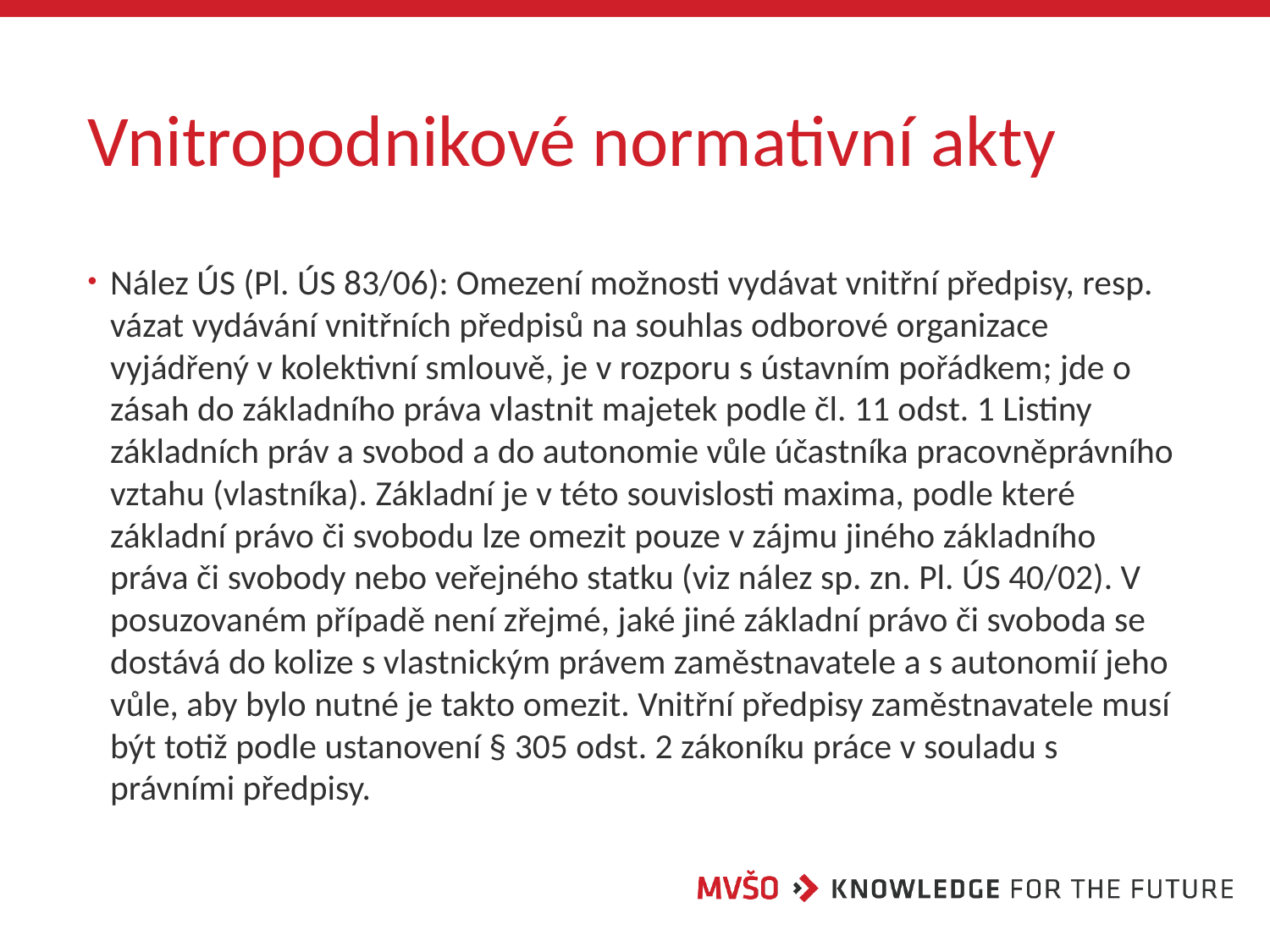

# Vnitropodnikové normativní akty
Nález ÚS (Pl. ÚS 83/06): Omezení možnosti vydávat vnitřní předpisy, resp. vázat vydávání vnitřních předpisů na souhlas odborové organizace vyjádřený v kolektivní smlouvě, je v rozporu s ústavním pořádkem; jde o zásah do základního práva vlastnit majetek podle čl. 11 odst. 1 Listiny základních práv a svobod a do autonomie vůle účastníka pracovněprávního vztahu (vlastníka). Základní je v této souvislosti maxima, podle které základní právo či svobodu lze omezit pouze v zájmu jiného základního práva či svobody nebo veřejného statku (viz nález sp. zn. Pl. ÚS 40/02). V posuzovaném případě není zřejmé, jaké jiné základní právo či svoboda se dostává do kolize s vlastnickým právem zaměstnavatele a s autonomií jeho vůle, aby bylo nutné je takto omezit. Vnitřní předpisy zaměstnavatele musí být totiž podle ustanovení § 305 odst. 2 zákoníku práce v souladu s právními předpisy.